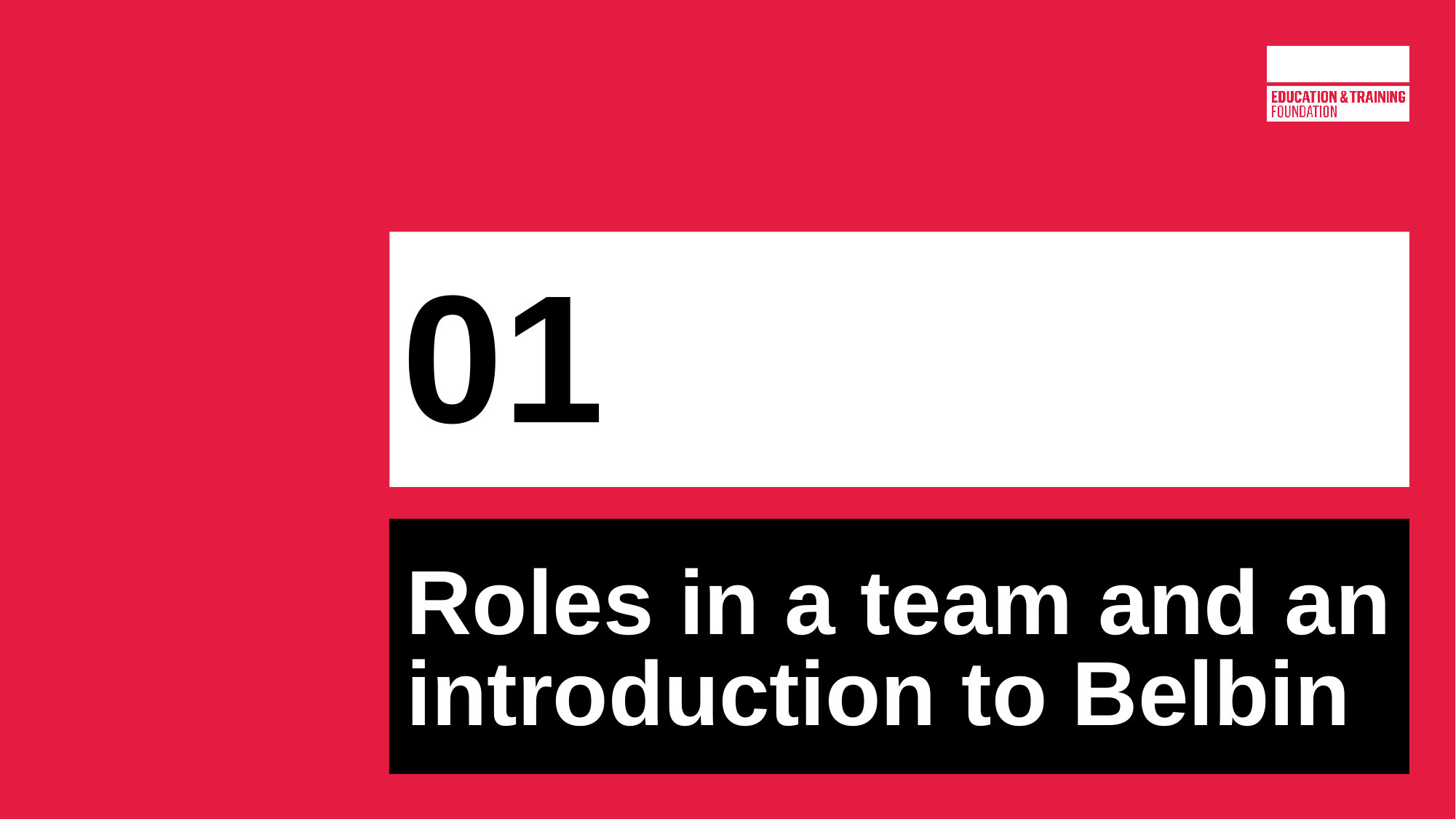

# 01
Roles in a team and an introduction to Belbin